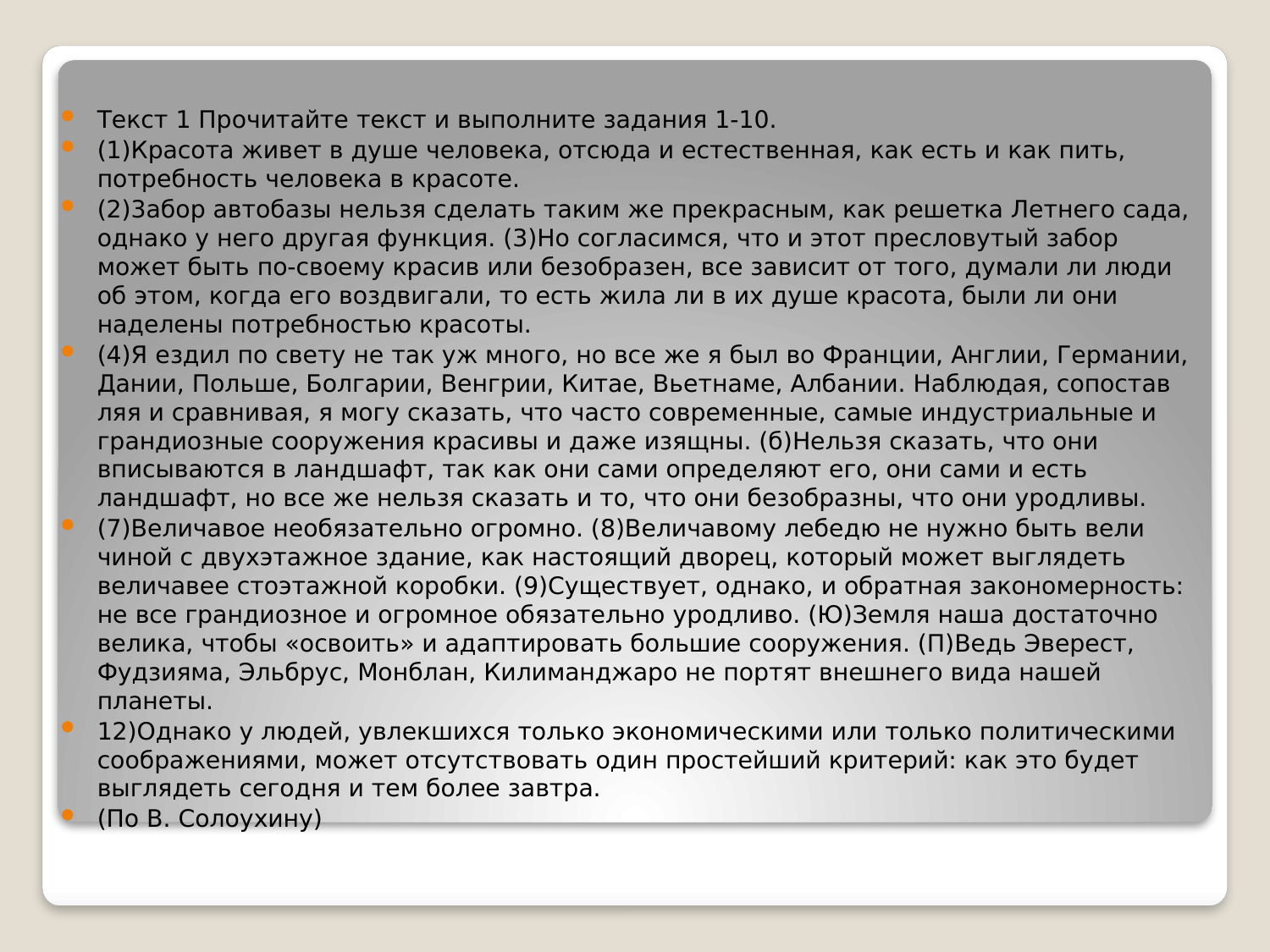

Текст 1 Прочитайте текст и выполните задания 1-10.
(1)Красота живет в душе человека, отсюда и естественная, как есть и как пить, потреб­ность человека в красоте.
(2)3абор автобазы нельзя сделать таким же прекрасным, как решетка Летнего сада, однако у него другая функция. (3)Но согла­симся, что и этот пресловутый забор может быть по-своему красив или безобразен, все зависит от того, думали ли люди об этом, ког­да его воздвигали, то есть жила ли в их душе красота, были ли они наделены потребно­стью красоты.
(4)Я ездил по свету не так уж много, но все же я был во Франции, Англии, Германии, Дании, Польше, Болгарии, Венгрии, Китае, Вьетнаме, Албании. Наблюдая, сопостав­ляя и сравнивая, я могу сказать, что часто современные, самые индустриальные и гран­диозные сооружения красивы и даже изящ­ны. (б)Нельзя сказать, что они вписываются в ландшафт, так как они сами определяют его, они сами и есть ландшафт, но все же нельзя сказать и то, что они безобразны, что они уродливы.
(7)Величавое необязательно огромно. (8)Величавому лебедю не нужно быть вели­чиной с двухэтажное здание, как настоящий дворец, который может выглядеть величавее стоэтажной коробки. (9)Существует, однако, и обратная закономерность: не все грандиоз­ное и огромное обязательно уродливо. (Ю)Земля наша достаточно велика, чтобы «освоить» и адаптировать большие сооруже­ния. (П)Ведь Эверест, Фудзияма, Эльбрус, Монблан, Килиманджаро не портят внешне­го вида нашей планеты.
12)Однако у людей, увлекшихся только экономическими или только политическими соображениями, может отсутствовать один простейший критерий: как это будет выгля­деть сегодня и тем более завтра.
(По В. Солоухину)

#